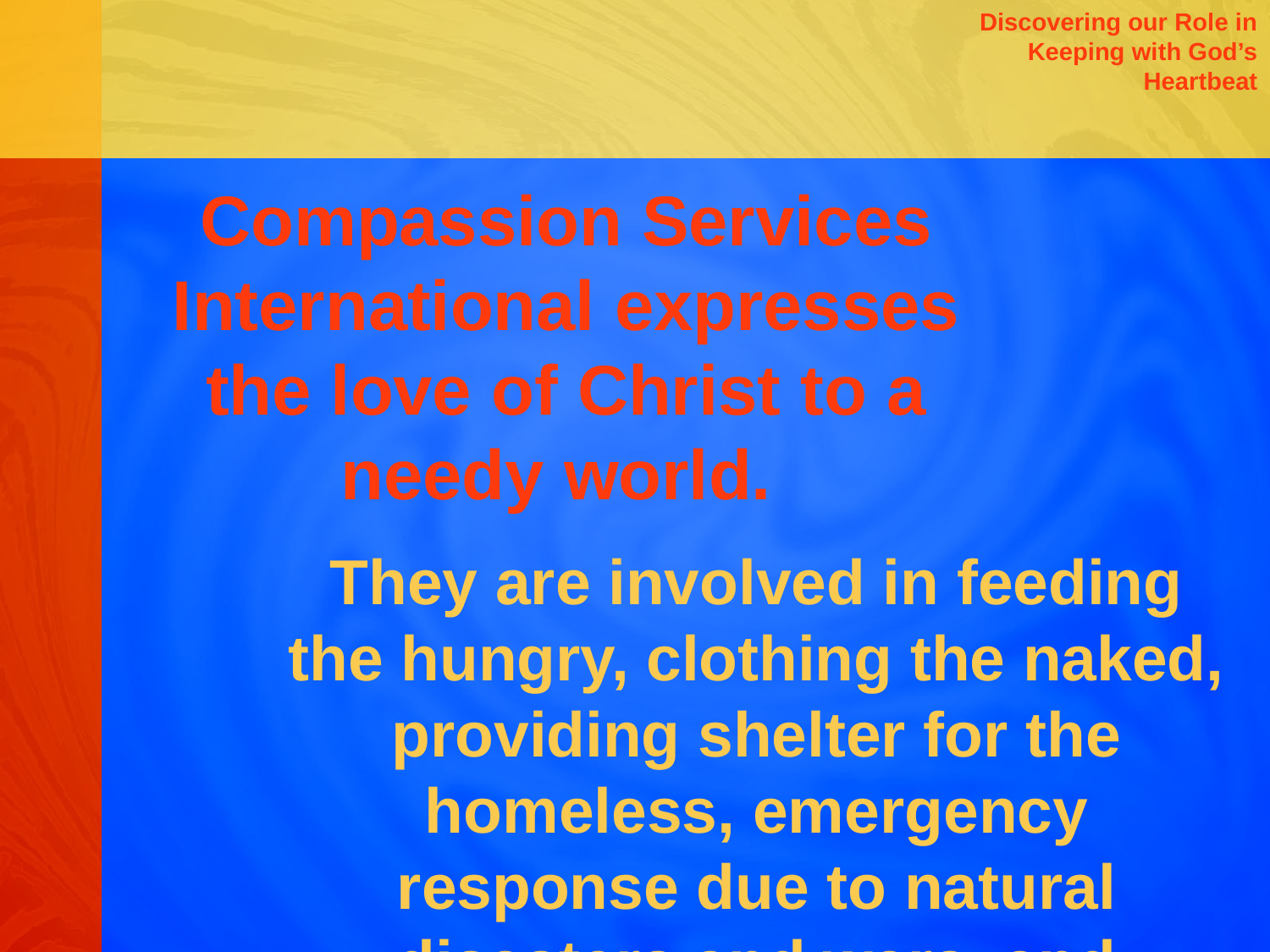

Discovering our Role in Keeping with God’s Heartbeat
Compassion Services International expresses the love of Christ to a needy world.
They are involved in feeding the hungry, clothing the naked, providing shelter for the homeless, emergency response due to natural disasters and wars, and medical treatment.